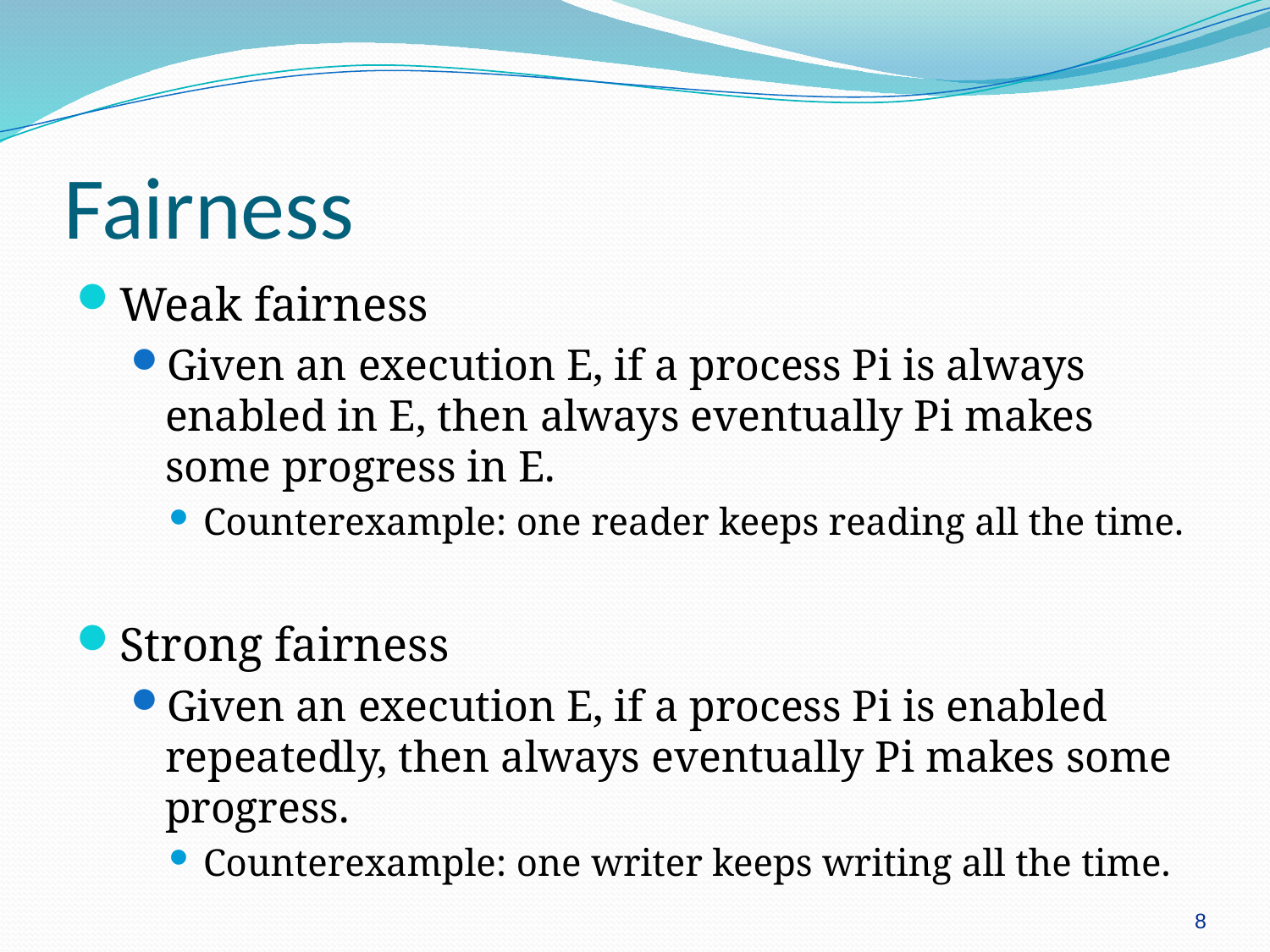

# Fairness
Weak fairness
Given an execution E, if a process Pi is always enabled in E, then always eventually Pi makes some progress in E.
Counterexample: one reader keeps reading all the time.

Strong fairness
Given an execution E, if a process Pi is enabled repeatedly, then always eventually Pi makes some progress.
Counterexample: one writer keeps writing all the time.
8